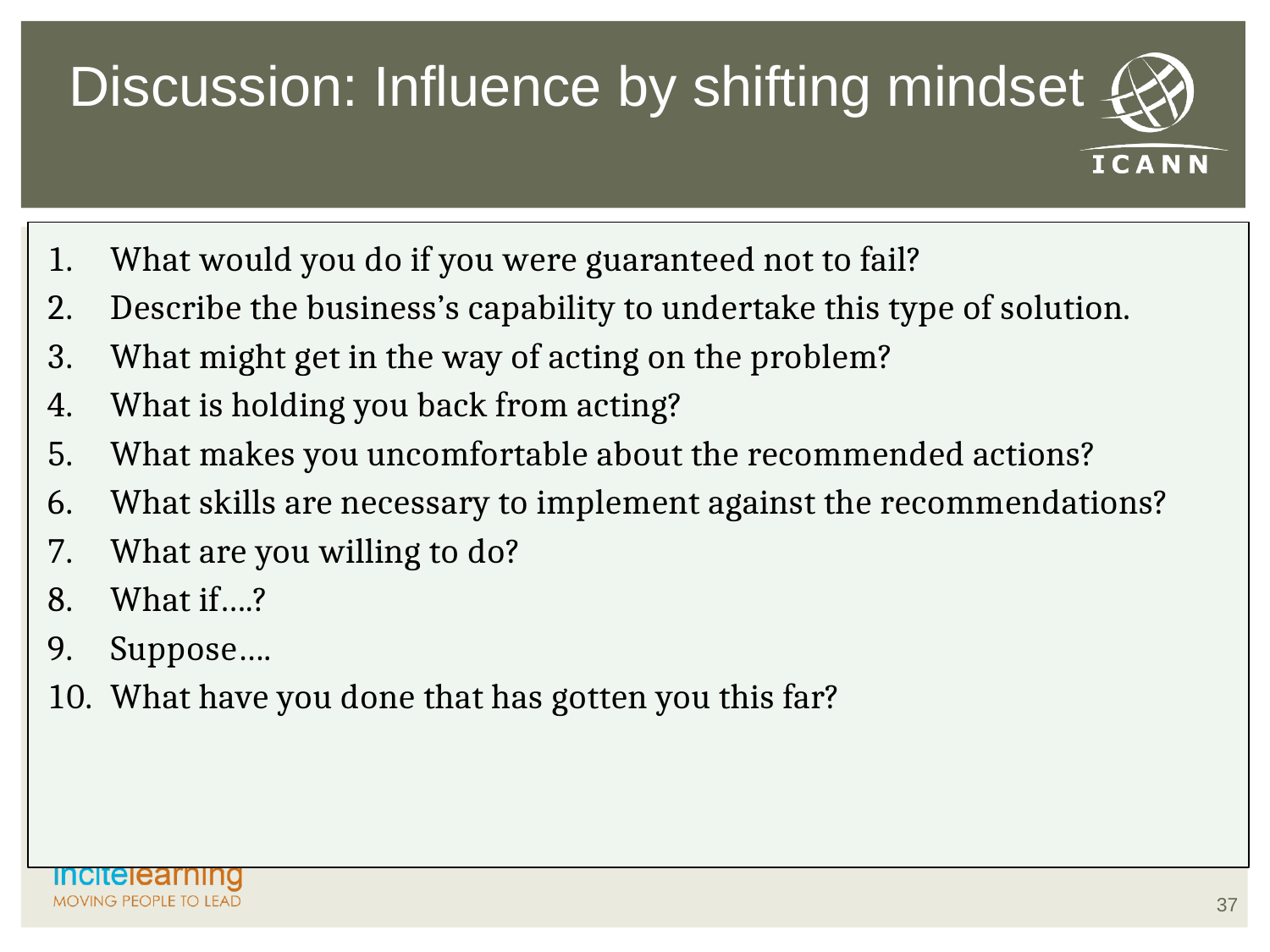

# Discussion: Influence by shifting mindset
What would you do if you were guaranteed not to fail?
Describe the business’s capability to undertake this type of solution.
What might get in the way of acting on the problem?
What is holding you back from acting?
What makes you uncomfortable about the recommended actions?
What skills are necessary to implement against the recommendations?
What are you willing to do?
What if….?
Suppose….
What have you done that has gotten you this far?

37